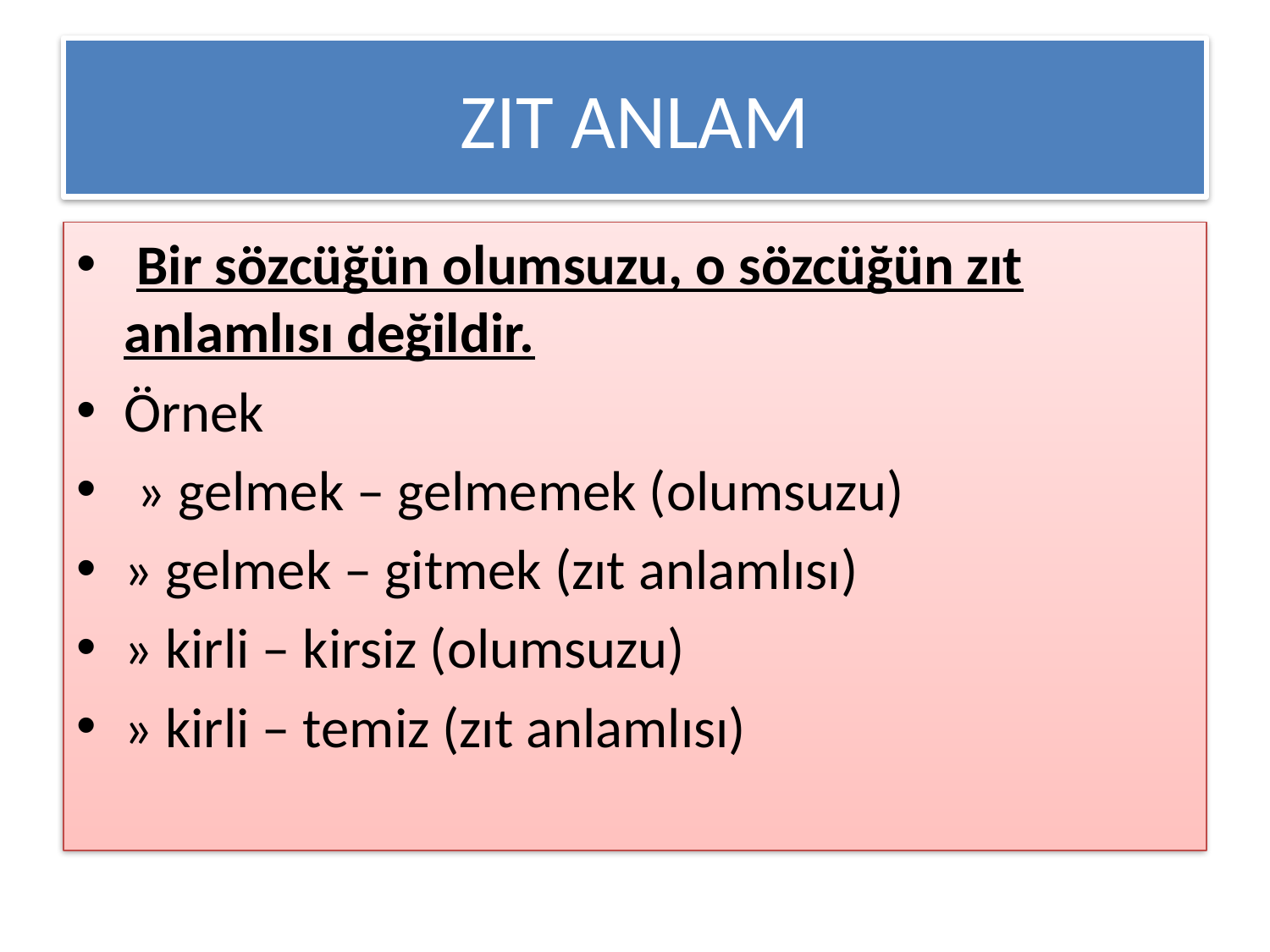

# ZIT ANLAM
 Bir sözcüğün olumsuzu, o sözcüğün zıt anlamlısı değildir.
Örnek
 » gelmek – gelmemek (olumsuzu)
» gelmek – gitmek (zıt anlamlısı)
» kirli – kirsiz (olumsuzu)
» kirli – temiz (zıt anlamlısı)